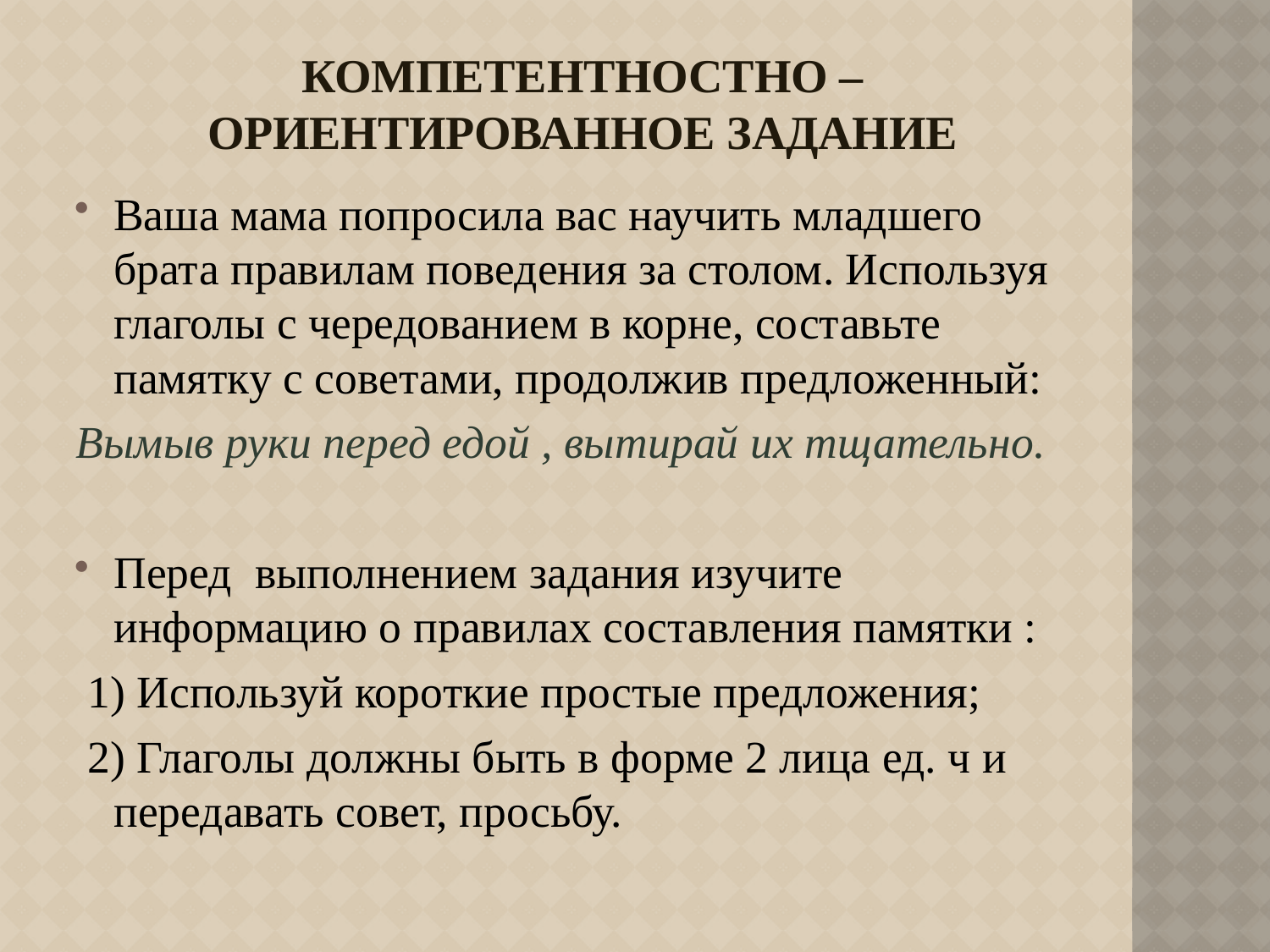

# Компетентностно – ориентированное задание
Ваша мама попросила вас научить младшего брата правилам поведения за столом. Используя глаголы с чередованием в корне, составьте памятку с советами, продолжив предложенный:
Вымыв руки перед едой , вытирай их тщательно.

Перед  выполнением задания изучите информацию о правилах составления памятки :
 1) Используй короткие простые предложения;
 2) Глаголы должны быть в форме 2 лица ед. ч и передавать совет, просьбу.